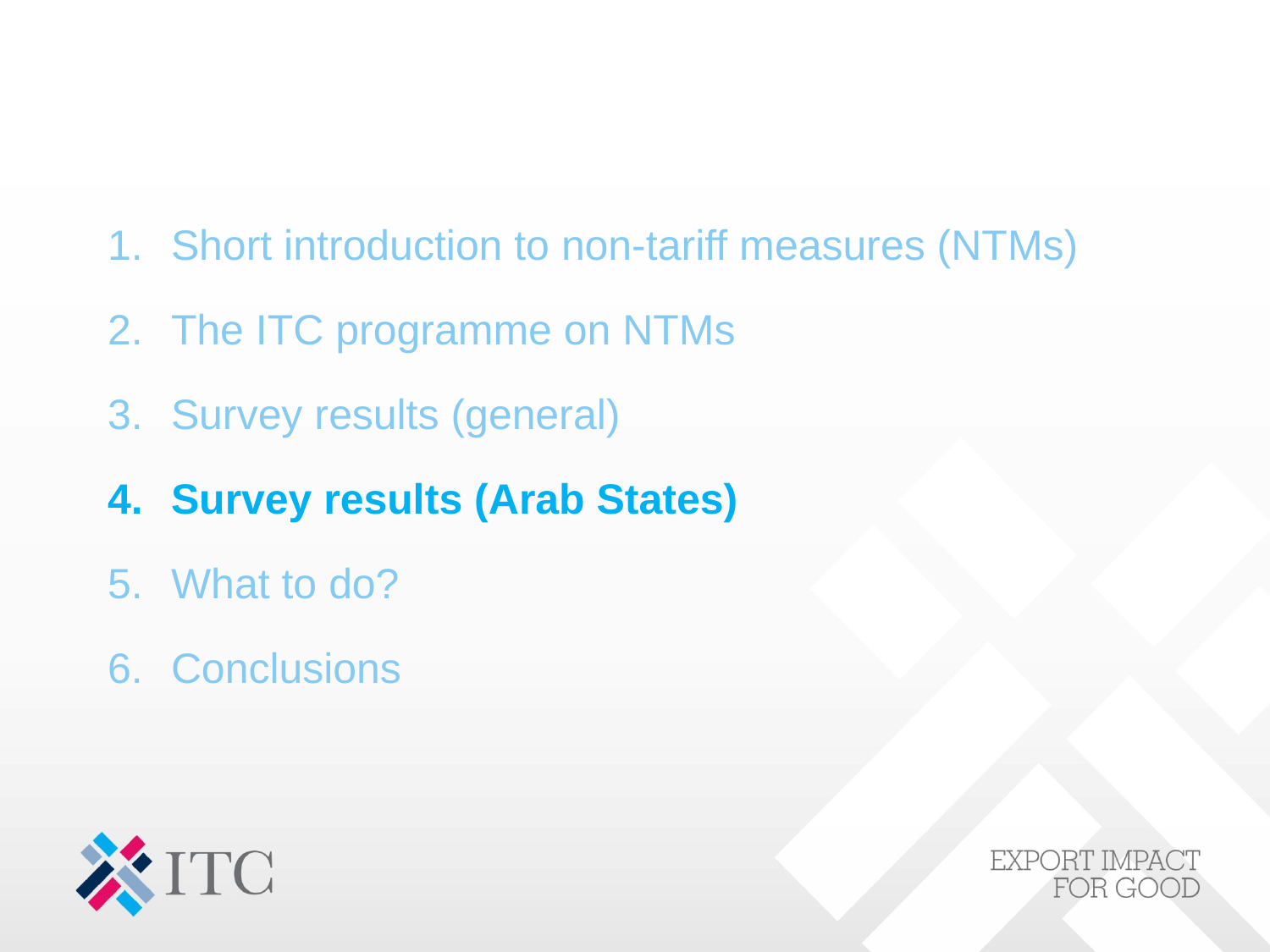

Short introduction to non-tariff measures (NTMs)
The ITC programme on NTMs
Survey results (general)
Survey results (Arab States)
What to do?
Conclusions